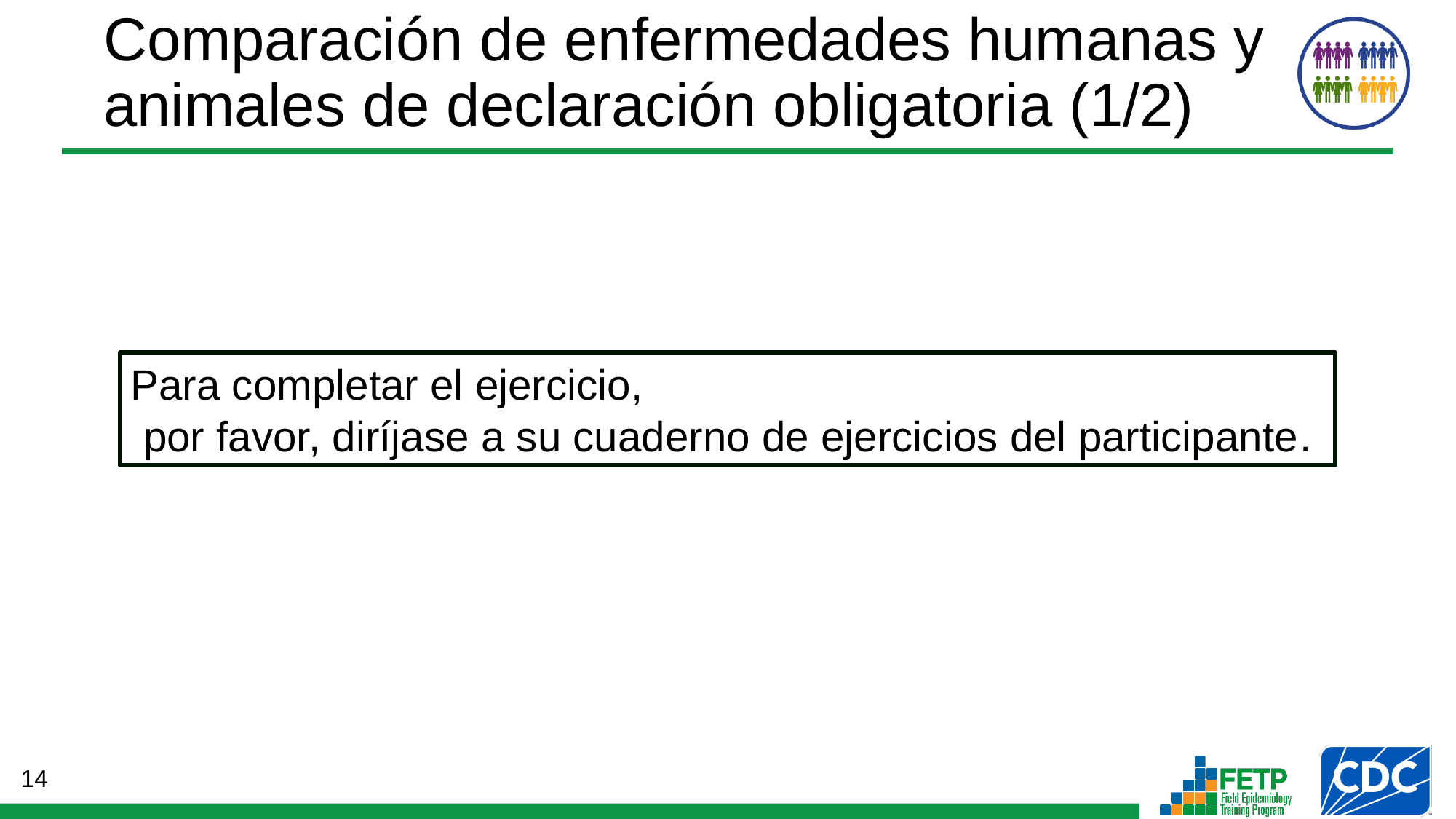

Comparación de enfermedades humanas y animales de declaración obligatoria (1/2)